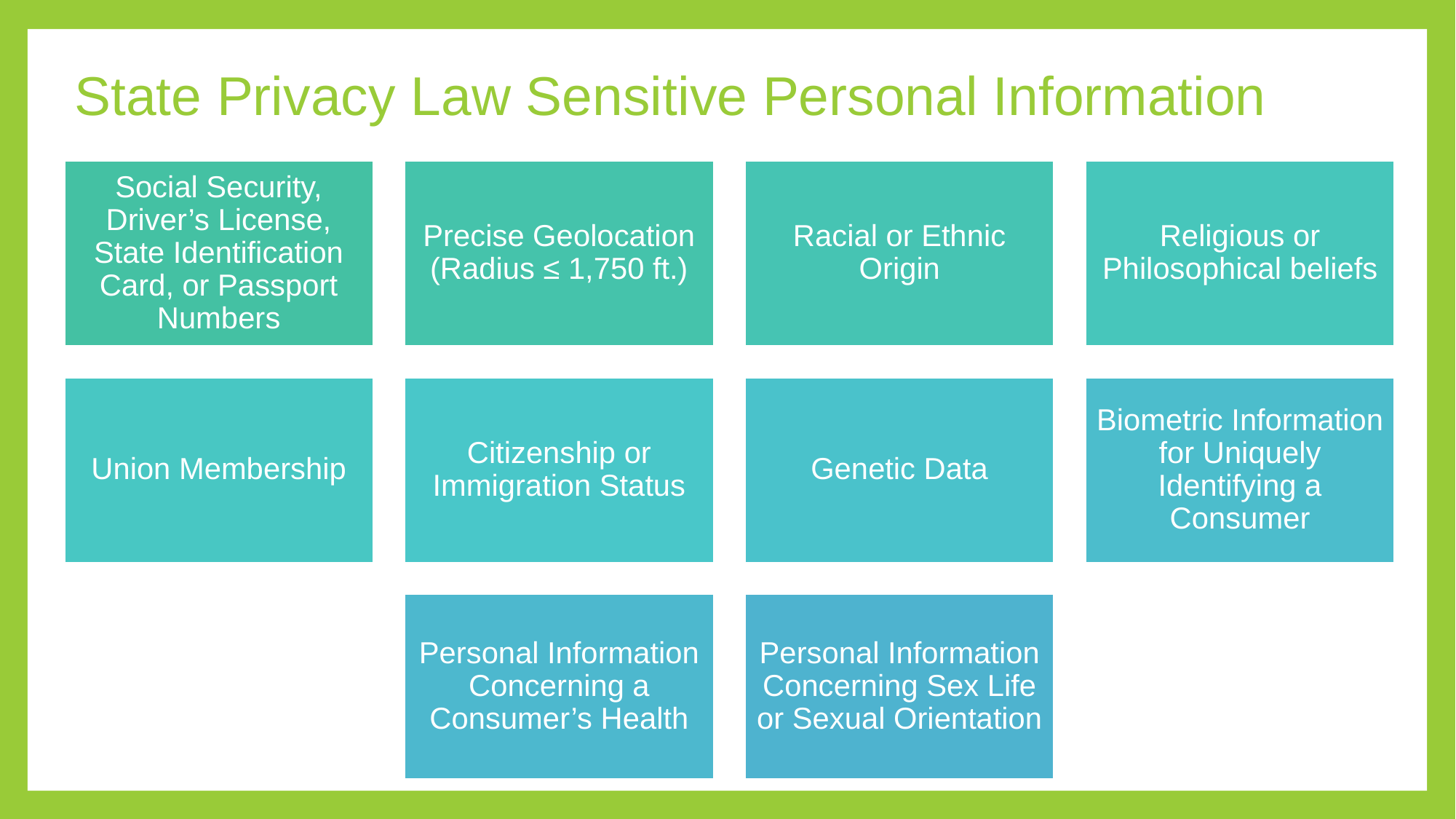

# State Privacy Law Sensitive Personal Information
Social Security, Driver’s License, State Identification Card, or Passport Numbers
Precise Geolocation (Radius ≤ 1,750 ft.)
Racial or Ethnic Origin
Religious or Philosophical beliefs
Union Membership
Citizenship or Immigration Status
Genetic Data
Biometric Information for Uniquely Identifying a Consumer
Personal Information Concerning a Consumer’s Health
Personal Information Concerning Sex Life or Sexual Orientation